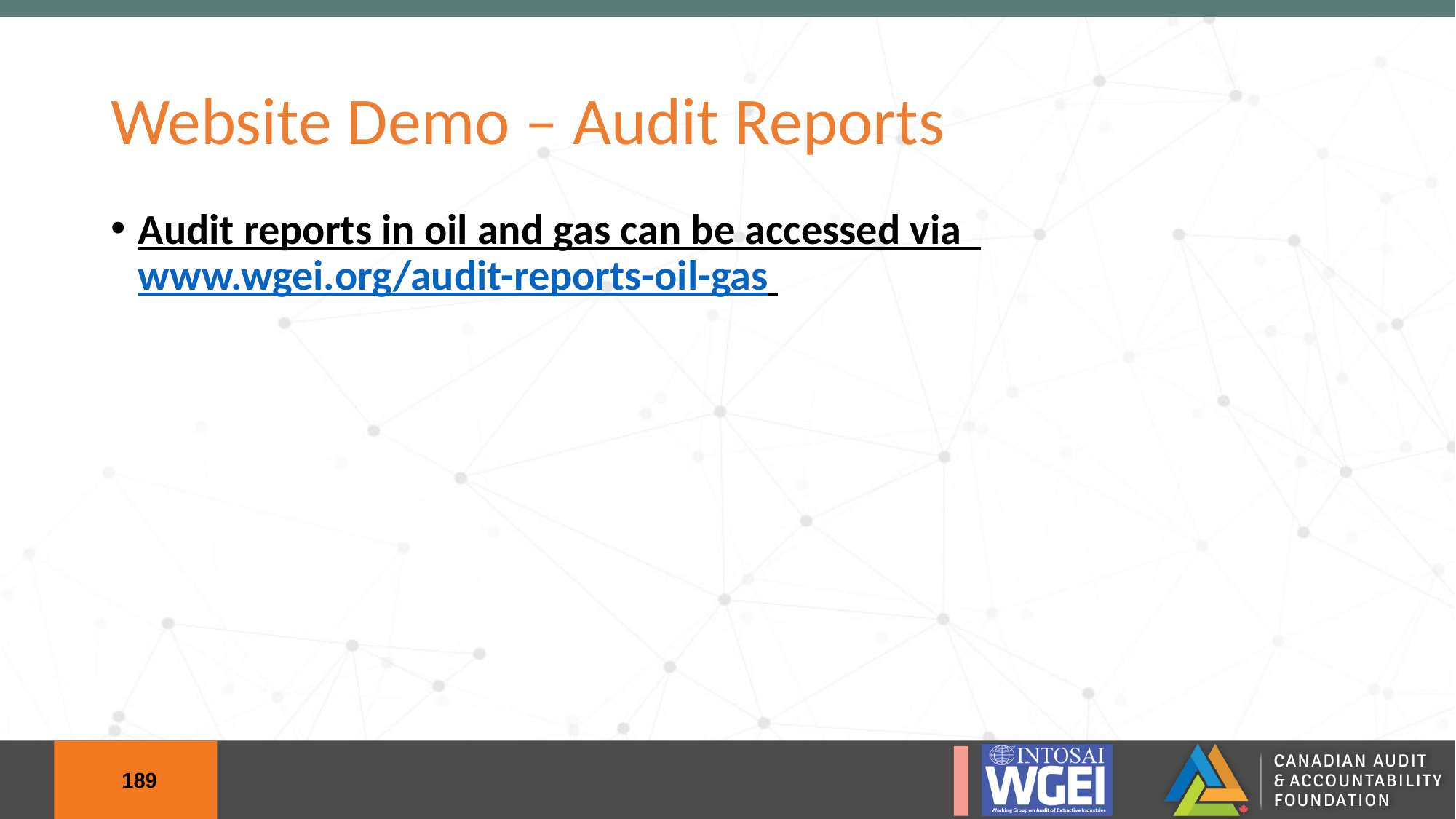

# Website Demo – Audit Reports
Audit reports in oil and gas can be accessed via  www.wgei.org/audit-reports-oil-gas